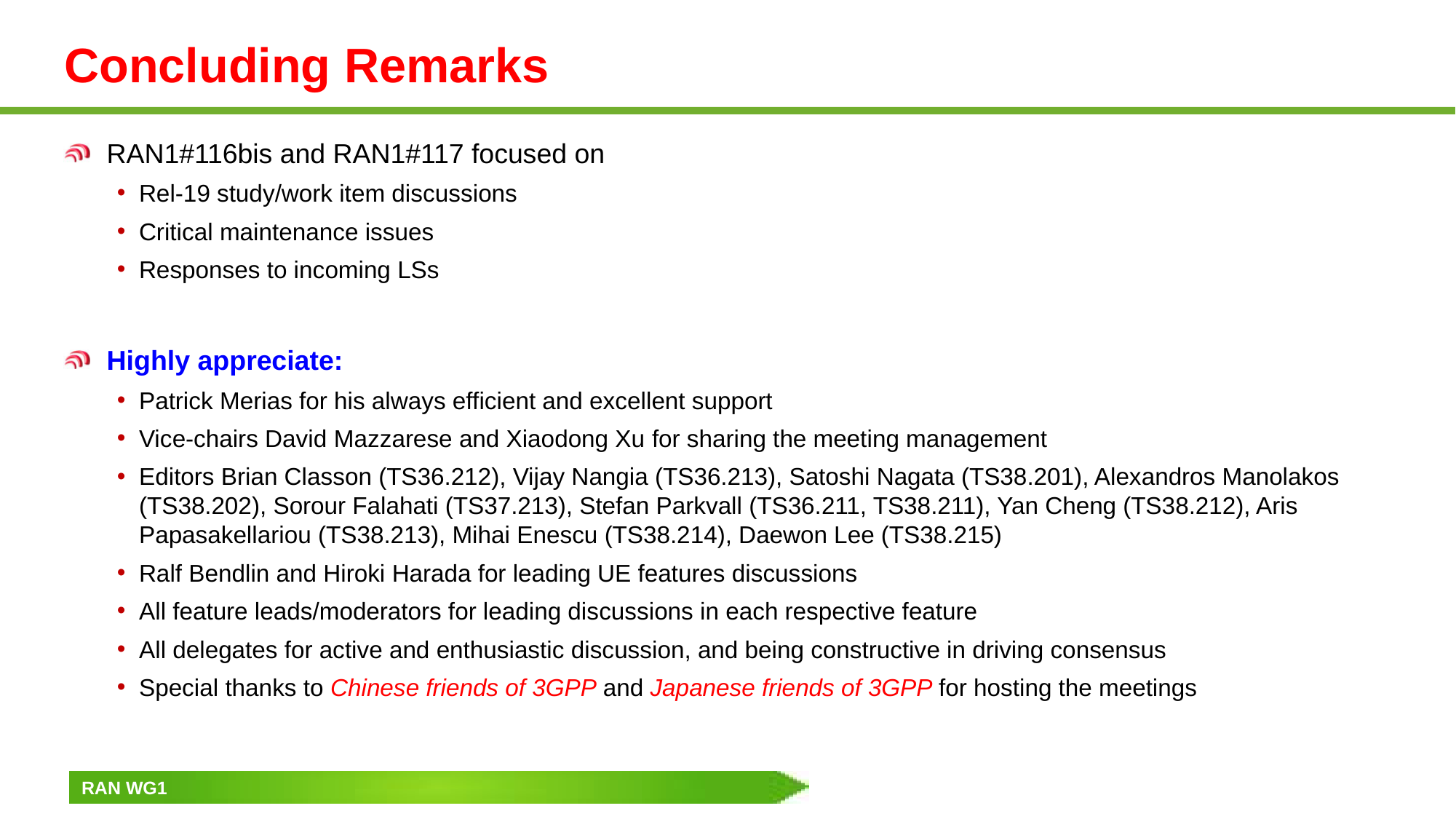

# Concluding Remarks
RAN1#116bis and RAN1#117 focused on
Rel-19 study/work item discussions
Critical maintenance issues
Responses to incoming LSs

Highly appreciate:
Patrick Merias for his always efficient and excellent support
Vice-chairs David Mazzarese and Xiaodong Xu for sharing the meeting management
Editors Brian Classon (TS36.212), Vijay Nangia (TS36.213), Satoshi Nagata (TS38.201), Alexandros Manolakos (TS38.202), Sorour Falahati (TS37.213), Stefan Parkvall (TS36.211, TS38.211), Yan Cheng (TS38.212), Aris Papasakellariou (TS38.213), Mihai Enescu (TS38.214), Daewon Lee (TS38.215)
Ralf Bendlin and Hiroki Harada for leading UE features discussions
All feature leads/moderators for leading discussions in each respective feature
All delegates for active and enthusiastic discussion, and being constructive in driving consensus
Special thanks to Chinese friends of 3GPP and Japanese friends of 3GPP for hosting the meetings